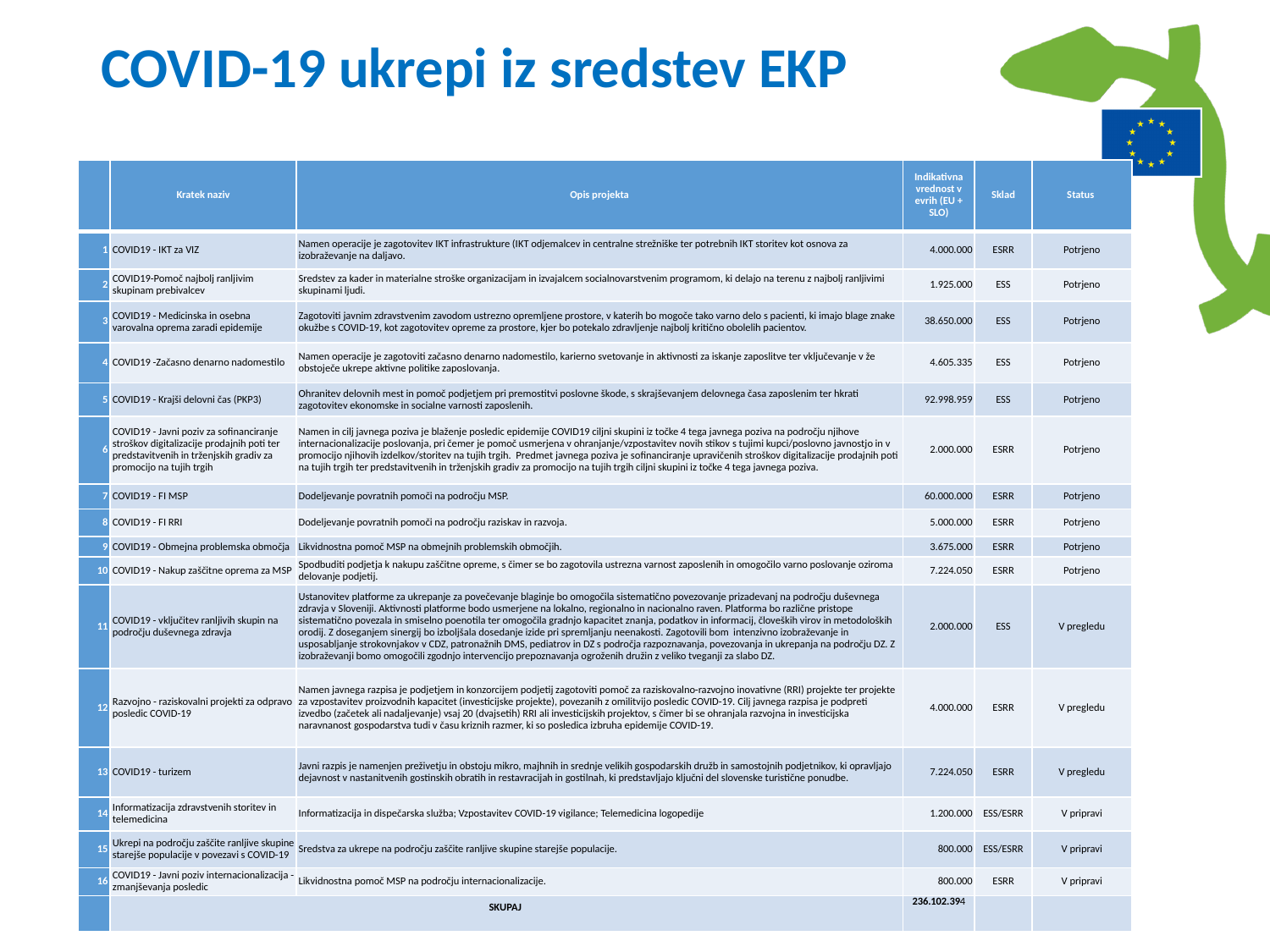

COVID-19 ukrepi iz sredstev EKP
|  | Kratek naziv | Opis projekta | Indikativna vrednost v evrih (EU + SLO) | Sklad | Status |
| --- | --- | --- | --- | --- | --- |
| 1 | COVID19 - IKT za VIZ | Namen operacije je zagotovitev IKT infrastrukture (IKT odjemalcev in centralne strežniške ter potrebnih IKT storitev kot osnova za izobraževanje na daljavo. | 4.000.000 | ESRR | Potrjeno |
| 2 | COVID19-Pomoč najbolj ranljivim skupinam prebivalcev | Sredstev za kader in materialne stroške organizacijam in izvajalcem socialnovarstvenim programom, ki delajo na terenu z najbolj ranljivimi skupinami ljudi. | 1.925.000 | ESS | Potrjeno |
| 3 | COVID19 - Medicinska in osebna varovalna oprema zaradi epidemije | Zagotoviti javnim zdravstvenim zavodom ustrezno opremljene prostore, v katerih bo mogoče tako varno delo s pacienti, ki imajo blage znake okužbe s COVID-19, kot zagotovitev opreme za prostore, kjer bo potekalo zdravljenje najbolj kritično obolelih pacientov. | 38.650.000 | ESS | Potrjeno |
| 4 | COVID19 -Začasno denarno nadomestilo | Namen operacije je zagotoviti začasno denarno nadomestilo, karierno svetovanje in aktivnosti za iskanje zaposlitve ter vključevanje v že obstoječe ukrepe aktivne politike zaposlovanja. | 4.605.335 | ESS | Potrjeno |
| 5 | COVID19 - Krajši delovni čas (PKP3) | Ohranitev delovnih mest in pomoč podjetjem pri premostitvi poslovne škode, s skrajševanjem delovnega časa zaposlenim ter hkrati zagotovitev ekonomske in socialne varnosti zaposlenih. | 92.998.959 | ESS | Potrjeno |
| 6 | COVID19 - Javni poziv za sofinanciranje stroškov digitalizacije prodajnih poti ter predstavitvenih in trženjskih gradiv za promocijo na tujih trgih | Namen in cilj javnega poziva je blaženje posledic epidemije COVID19 ciljni skupini iz točke 4 tega javnega poziva na področju njihove internacionalizacije poslovanja, pri čemer je pomoč usmerjena v ohranjanje/vzpostavitev novih stikov s tujimi kupci/poslovno javnostjo in v promocijo njihovih izdelkov/storitev na tujih trgih. Predmet javnega poziva je sofinanciranje upravičenih stroškov digitalizacije prodajnih poti na tujih trgih ter predstavitvenih in trženjskih gradiv za promocijo na tujih trgih ciljni skupini iz točke 4 tega javnega poziva. | 2.000.000 | ESRR | Potrjeno |
| 7 | COVID19 - FI MSP | Dodeljevanje povratnih pomoči na področju MSP. | 60.000.000 | ESRR | Potrjeno |
| 8 | COVID19 - FI RRI | Dodeljevanje povratnih pomoči na področju raziskav in razvoja. | 5.000.000 | ESRR | Potrjeno |
| 9 | COVID19 - Obmejna problemska območja | Likvidnostna pomoč MSP na obmejnih problemskih območjih. | 3.675.000 | ESRR | Potrjeno |
| 10 | COVID19 - Nakup zaščitne oprema za MSP | Spodbuditi podjetja k nakupu zaščitne opreme, s čimer se bo zagotovila ustrezna varnost zaposlenih in omogočilo varno poslovanje oziroma delovanje podjetij. | 7.224.050 | ESRR | Potrjeno |
| 11 | COVID19 - vključitev ranljivih skupin na področju duševnega zdravja | Ustanovitev platforme za ukrepanje za povečevanje blaginje bo omogočila sistematično povezovanje prizadevanj na področju duševnega zdravja v Sloveniji. Aktivnosti platforme bodo usmerjene na lokalno, regionalno in nacionalno raven. Platforma bo različne pristope sistematično povezala in smiselno poenotila ter omogočila gradnjo kapacitet znanja, podatkov in informacij, človeških virov in metodoloških orodij. Z doseganjem sinergij bo izboljšala dosedanje izide pri spremljanju neenakosti. Zagotovili bom intenzivno izobraževanje in usposabljanje strokovnjakov v CDZ, patronažnih DMS, pediatrov in DZ s področja razpoznavanja, povezovanja in ukrepanja na področju DZ. Z izobraževanji bomo omogočili zgodnjo intervencijo prepoznavanja ogroženih družin z veliko tveganji za slabo DZ. | 2.000.000 | ESS | V pregledu |
| 12 | Razvojno - raziskovalni projekti za odpravo posledic COVID-19 | Namen javnega razpisa je podjetjem in konzorcijem podjetij zagotoviti pomoč za raziskovalno-razvojno inovativne (RRI) projekte ter projekte za vzpostavitev proizvodnih kapacitet (investicijske projekte), povezanih z omilitvijo posledic COVID-19. Cilj javnega razpisa je podpreti izvedbo (začetek ali nadaljevanje) vsaj 20 (dvajsetih) RRI ali investicijskih projektov, s čimer bi se ohranjala razvojna in investicijska naravnanost gospodarstva tudi v času kriznih razmer, ki so posledica izbruha epidemije COVID-19. | 4.000.000 | ESRR | V pregledu |
| 13 | COVID19 - turizem | Javni razpis je namenjen preživetju in obstoju mikro, majhnih in srednje velikih gospodarskih družb in samostojnih podjetnikov, ki opravljajo dejavnost v nastanitvenih gostinskih obratih in restavracijah in gostilnah, ki predstavljajo ključni del slovenske turistične ponudbe. | 7.224.050 | ESRR | V pregledu |
| 14 | Informatizacija zdravstvenih storitev in telemedicina | Informatizacija in dispečarska služba; Vzpostavitev COVID-19 vigilance; Telemedicina logopedije | 1.200.000 | ESS/ESRR | V pripravi |
| 15 | Ukrepi na področju zaščite ranljive skupine starejše populacije v povezavi s COVID-19 | Sredstva za ukrepe na področju zaščite ranljive skupine starejše populacije. | 800.000 | ESS/ESRR | V pripravi |
| 16 | COVID19 - Javni poziv internacionalizacija - zmanjševanja posledic | Likvidnostna pomoč MSP na področju internacionalizacije. | 800.000 | ESRR | V pripravi |
|  | SKUPAJ |  | 236.102.394 |  |  |